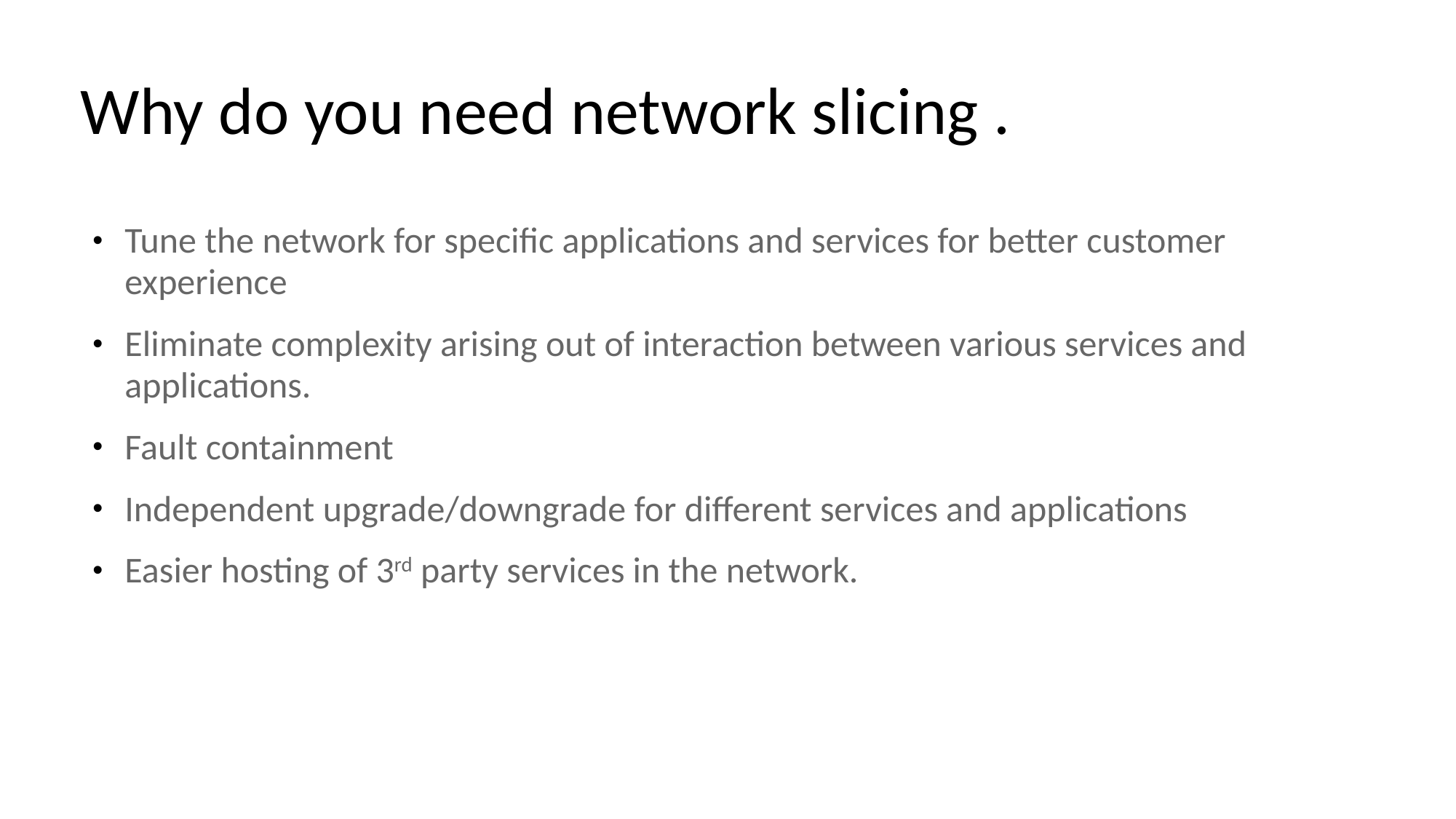

# Why do you need network slicing .
Tune the network for specific applications and services for better customer experience
Eliminate complexity arising out of interaction between various services and applications.
Fault containment
Independent upgrade/downgrade for different services and applications
Easier hosting of 3rd party services in the network.